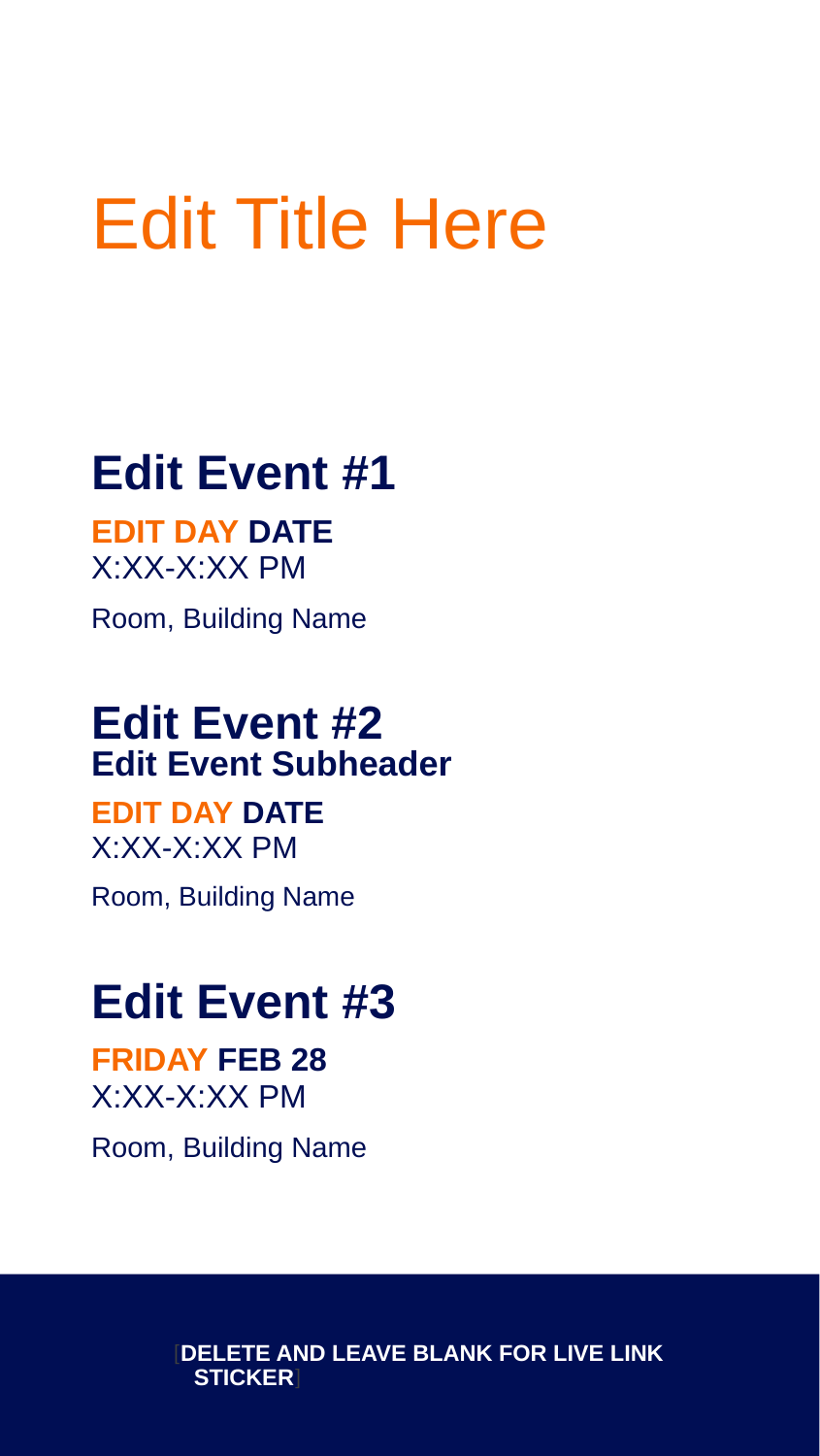

Edit Title Here
Edit Event #1
EDIT DAY DATE
X:XX-X:XX PM
Room, Building Name
Edit Event #2
Edit Event Subheader
EDIT DAY DATE
X:XX-X:XX PM
Room, Building Name
Edit Event #3
FRIDAY FEB 28
X:XX-X:XX PM
Room, Building Name
[DELETE AND LEAVE BLANK FOR LIVE LINK STICKER]